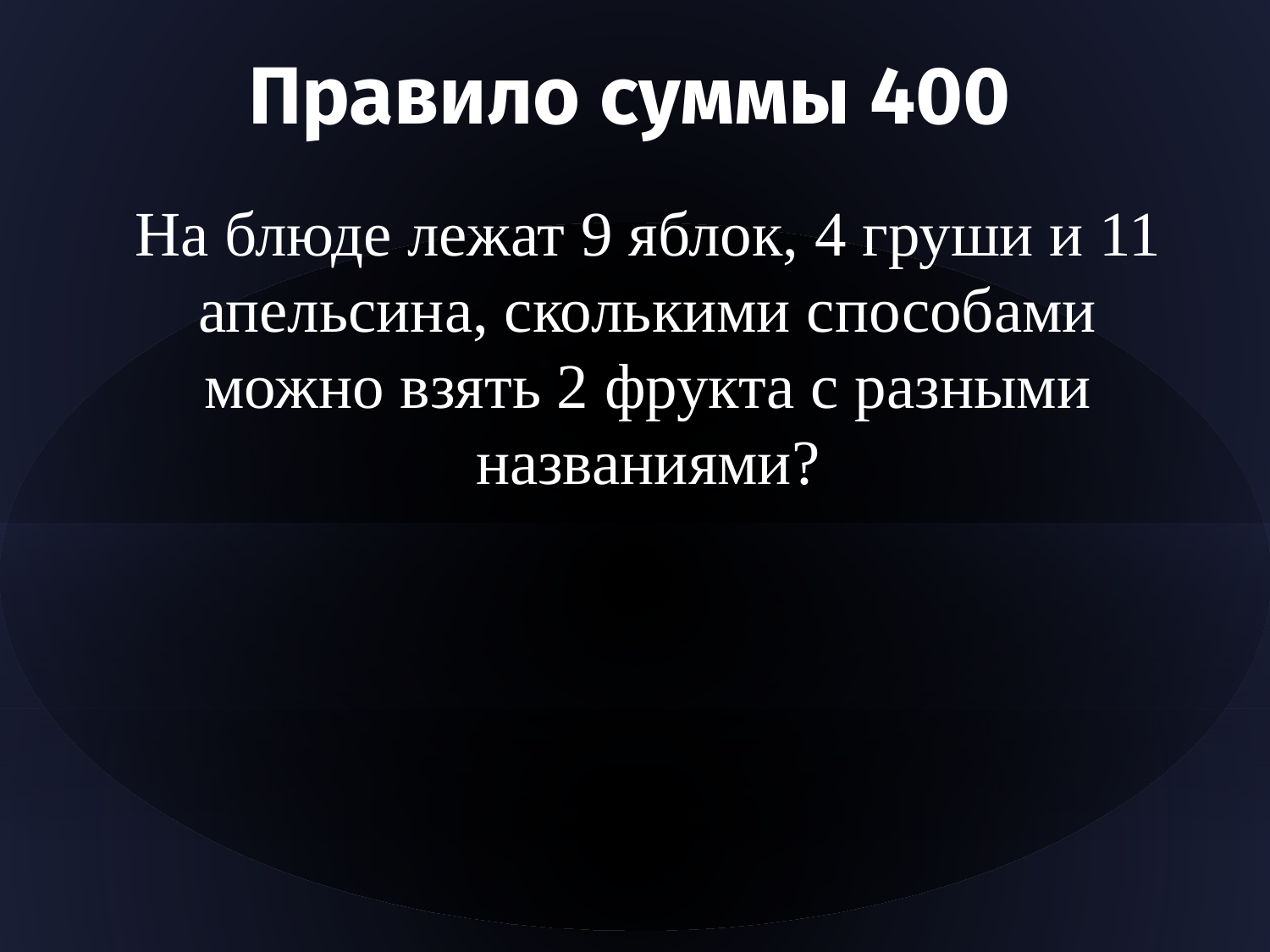

# Правило суммы 400
На блюде лежат 9 яблок, 4 груши и 11 апельсина, сколькими способами можно взять 2 фрукта с разными названиями?